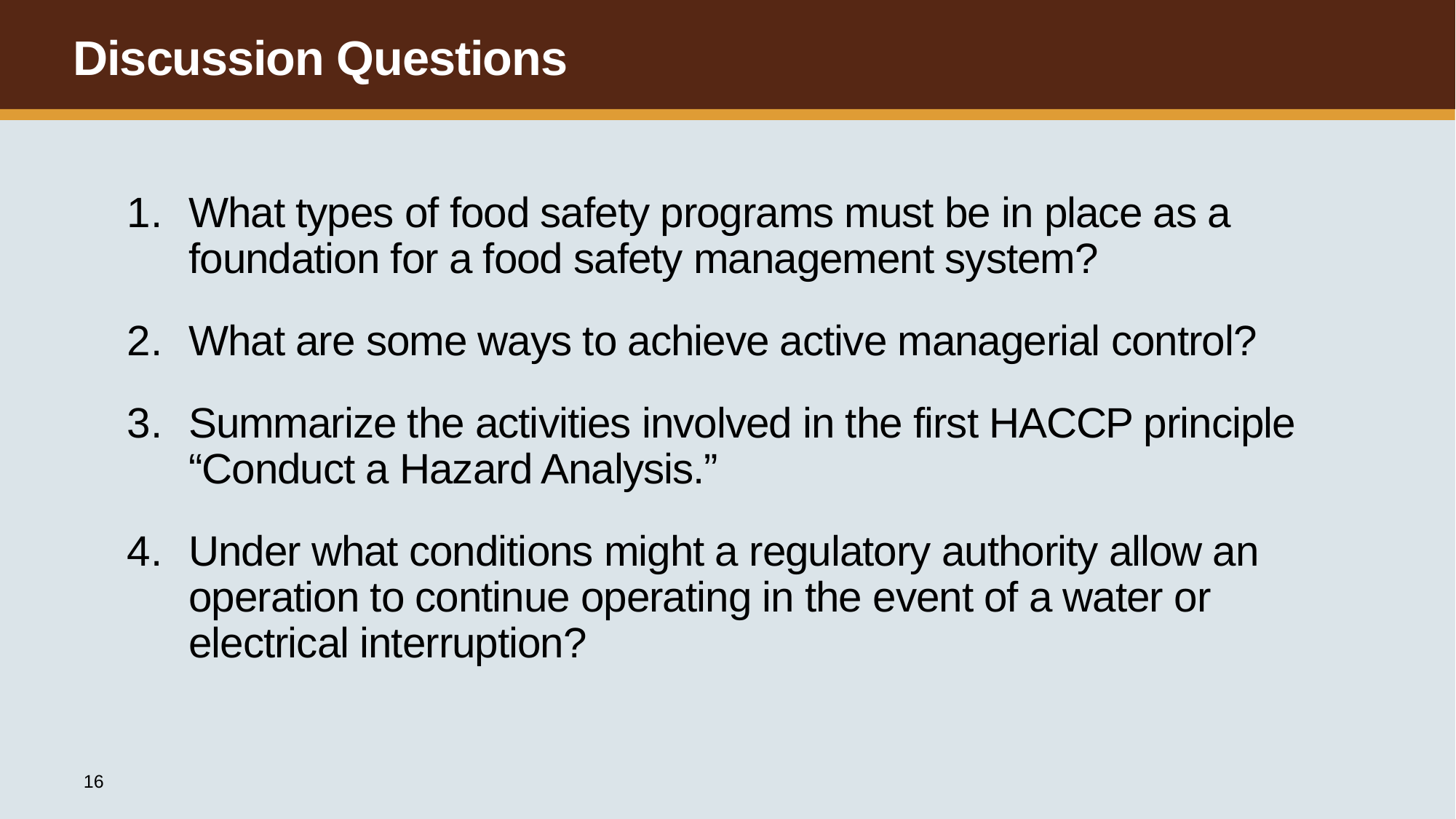

What types of food safety programs must be in place as a foundation for a food safety management system?
What are some ways to achieve active managerial control?
Summarize the activities involved in the first HACCP principle “Conduct a Hazard Analysis.”
Under what conditions might a regulatory authority allow an operation to continue operating in the event of a water or electrical interruption?
16